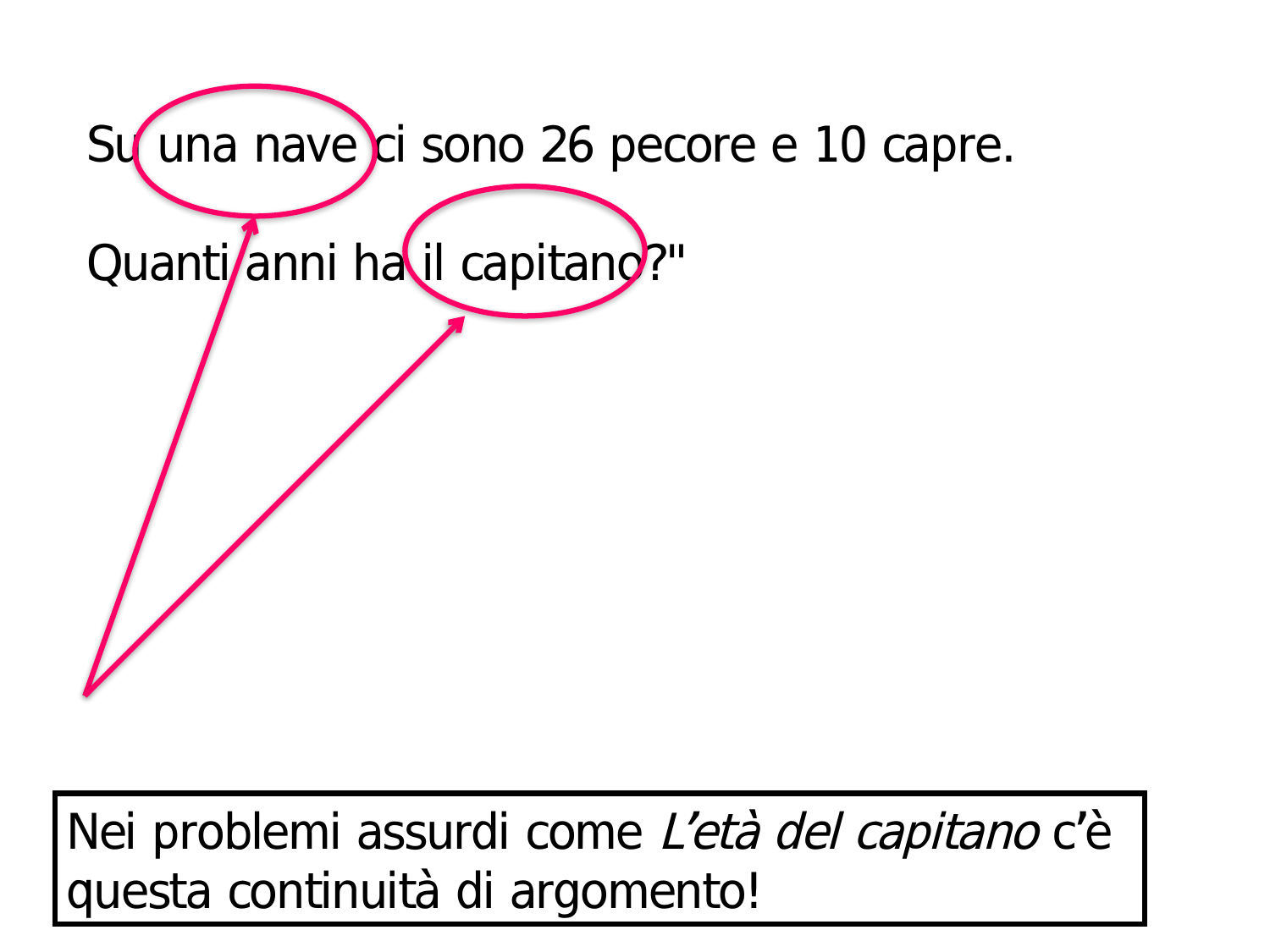

Su una nave ci sono 26 pecore e 10 capre.

Quanti anni ha il capitano?"

Nei problemi assurdi come L’età del capitano c’è questa continuità di argomento!